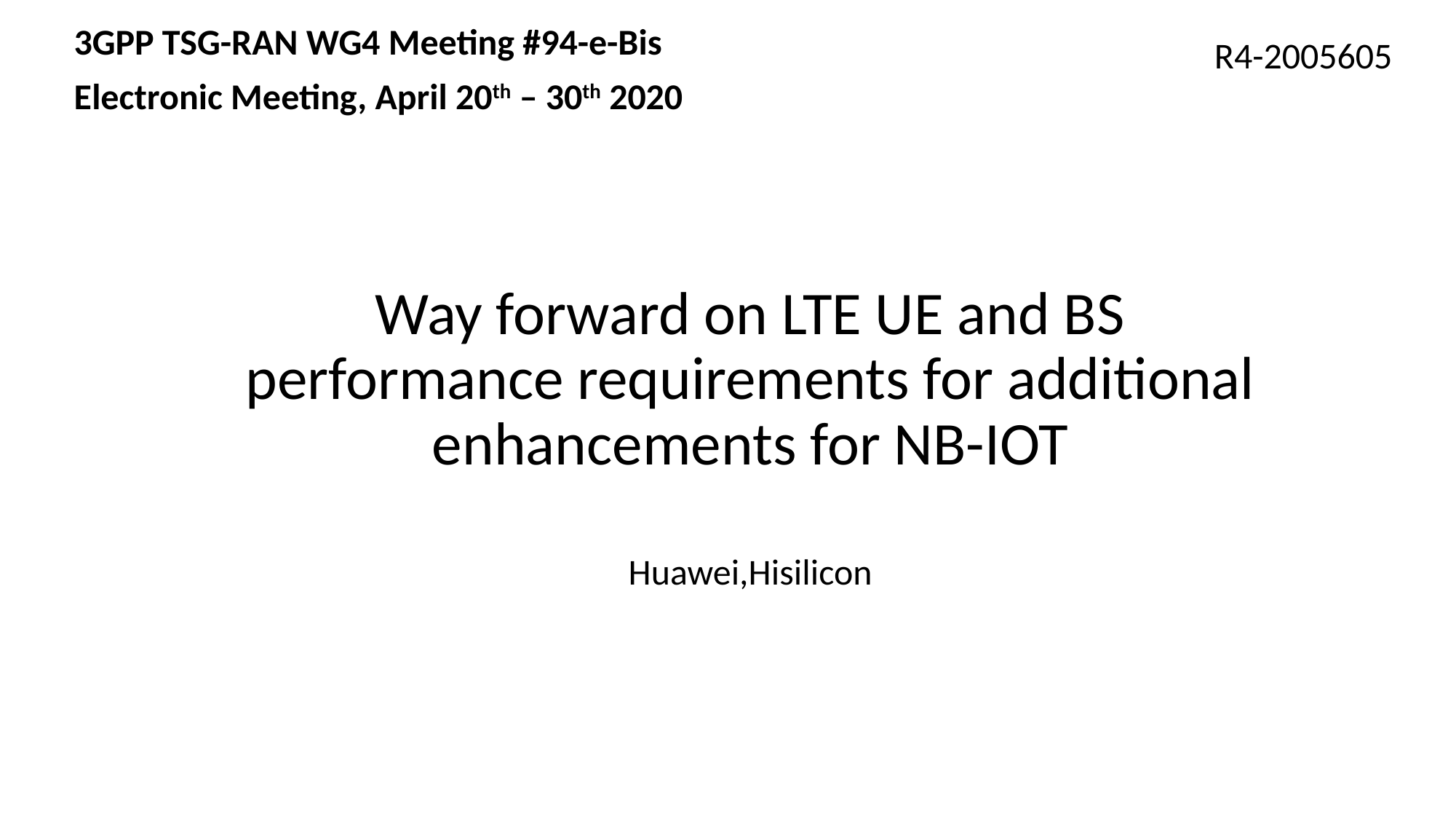

3GPP TSG-RAN WG4 Meeting #94-e-Bis
Electronic Meeting, April 20th – 30th 2020

R4-2005605
# Way forward on LTE UE and BS performance requirements for additional enhancements for NB-IOT
Huawei,Hisilicon